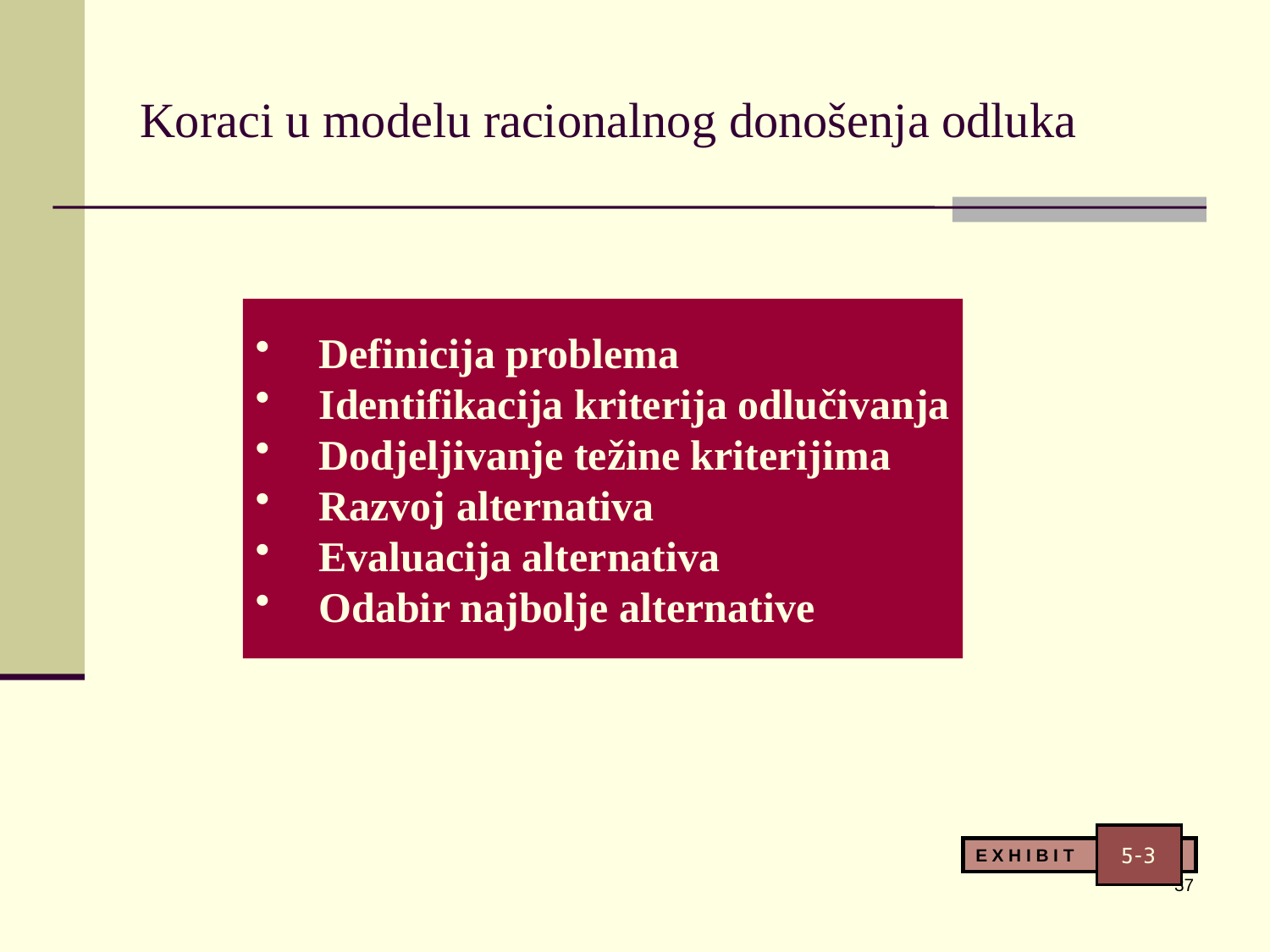

# Koraci u modelu racionalnog donošenja odluka

Definicija problema
Identifikacija kriterija odlučivanja
Dodjeljivanje težine kriterijima
Razvoj alternativa
Evaluacija alternativa
Odabir najbolje alternative

5-3
E X H I B I T
37